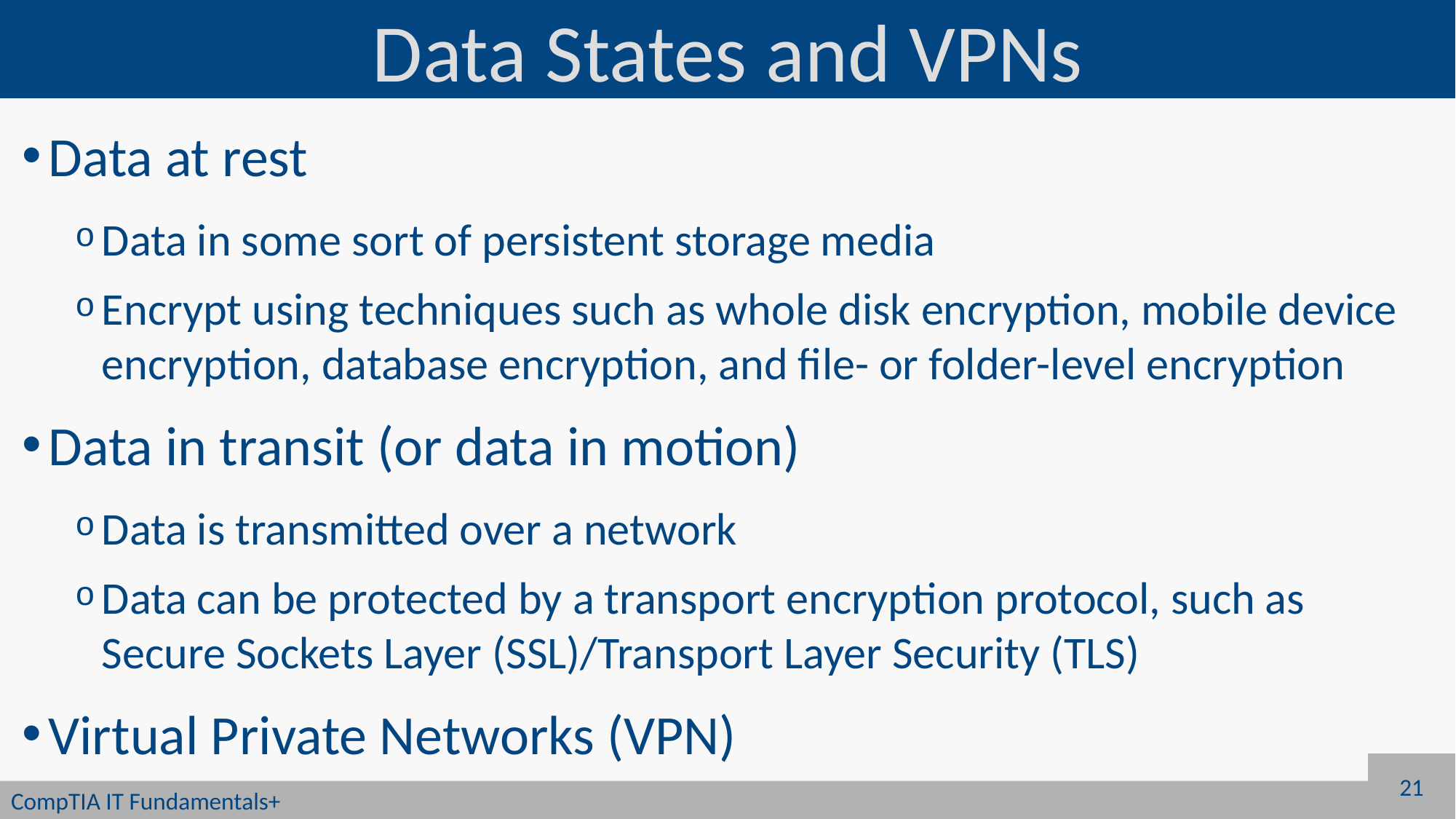

# Data States and VPNs
Data at rest
Data in some sort of persistent storage media
Encrypt using techniques such as whole disk encryption, mobile device encryption, database encryption, and file- or folder-level encryption
Data in transit (or data in motion)
Data is transmitted over a network
Data can be protected by a transport encryption protocol, such as Secure Sockets Layer (SSL)/Transport Layer Security (TLS)
Virtual Private Networks (VPN)

21
CompTIA IT Fundamentals+